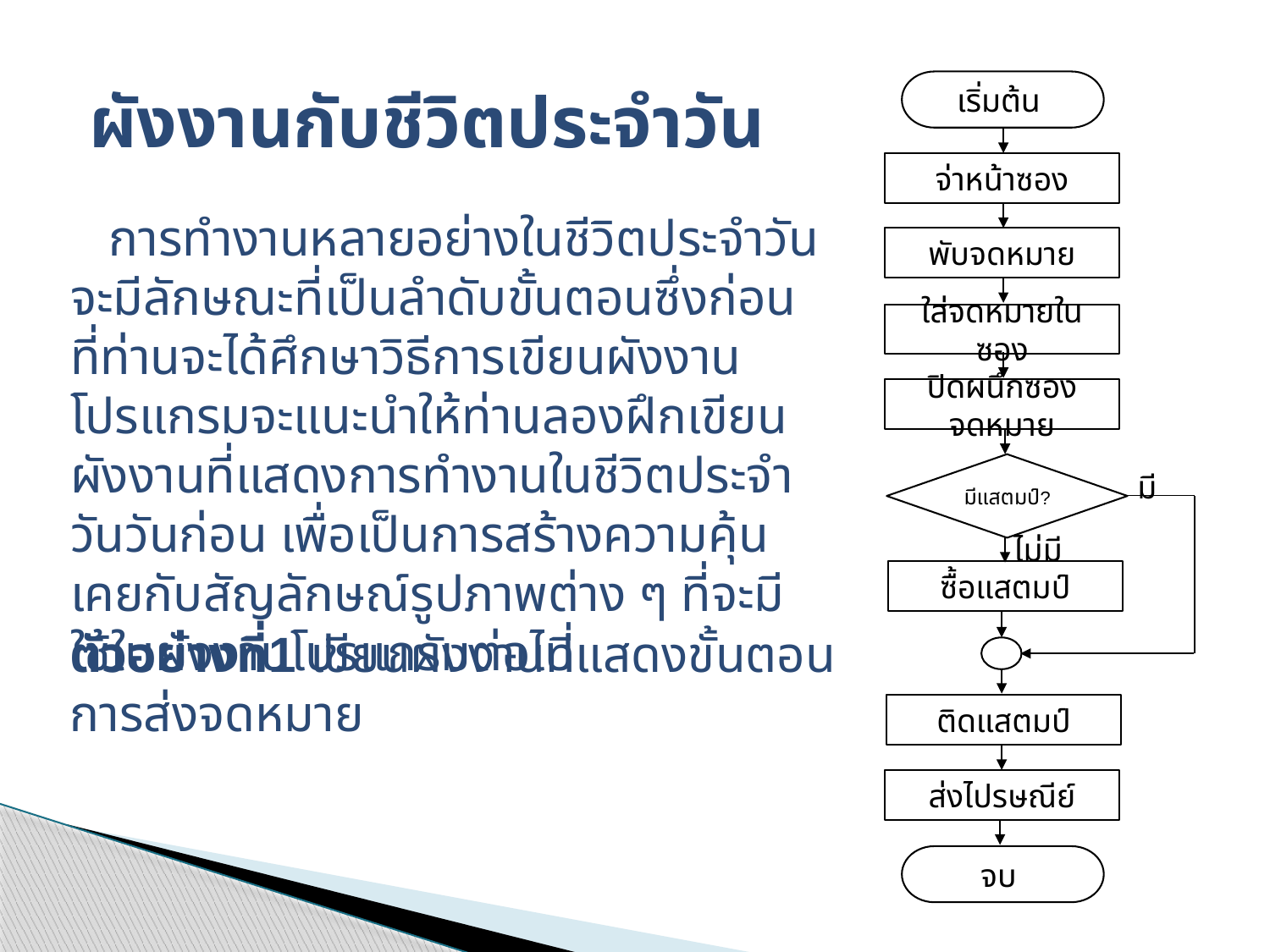

# ผังงานกับชีวิตประจำวัน
เริ่มต้น
จ่าหน้าซอง
พับจดหมาย
ใส่จดหมายในซอง
ปิดผนึกซองจดหมาย
มีแสตมป์?
ซื้อแสตมป์

ติดแสตมป์
ส่งไปรษณีย์
จบ
มี
ไม่มี
   การทำงานหลายอย่างในชีวิตประจำวัน จะมีลักษณะที่เป็นลำดับขั้นตอนซึ่งก่อนที่ท่านจะได้ศึกษาวิธีการเขียนผังงานโปรแกรมจะแนะนำให้ท่านลองฝึกเขียนผังงานที่แสดงการทำงานในชีวิตประจำวันวันก่อน เพื่อเป็นการสร้างความคุ้นเคยกับสัญลักษณ์รูปภาพต่าง ๆ ที่จะมีใช้ในผังงานโปรแกรมต่อไป
ตัวอย่างที่1 เขียนผังงานที่แสดงขั้นตอนการส่งจดหมาย